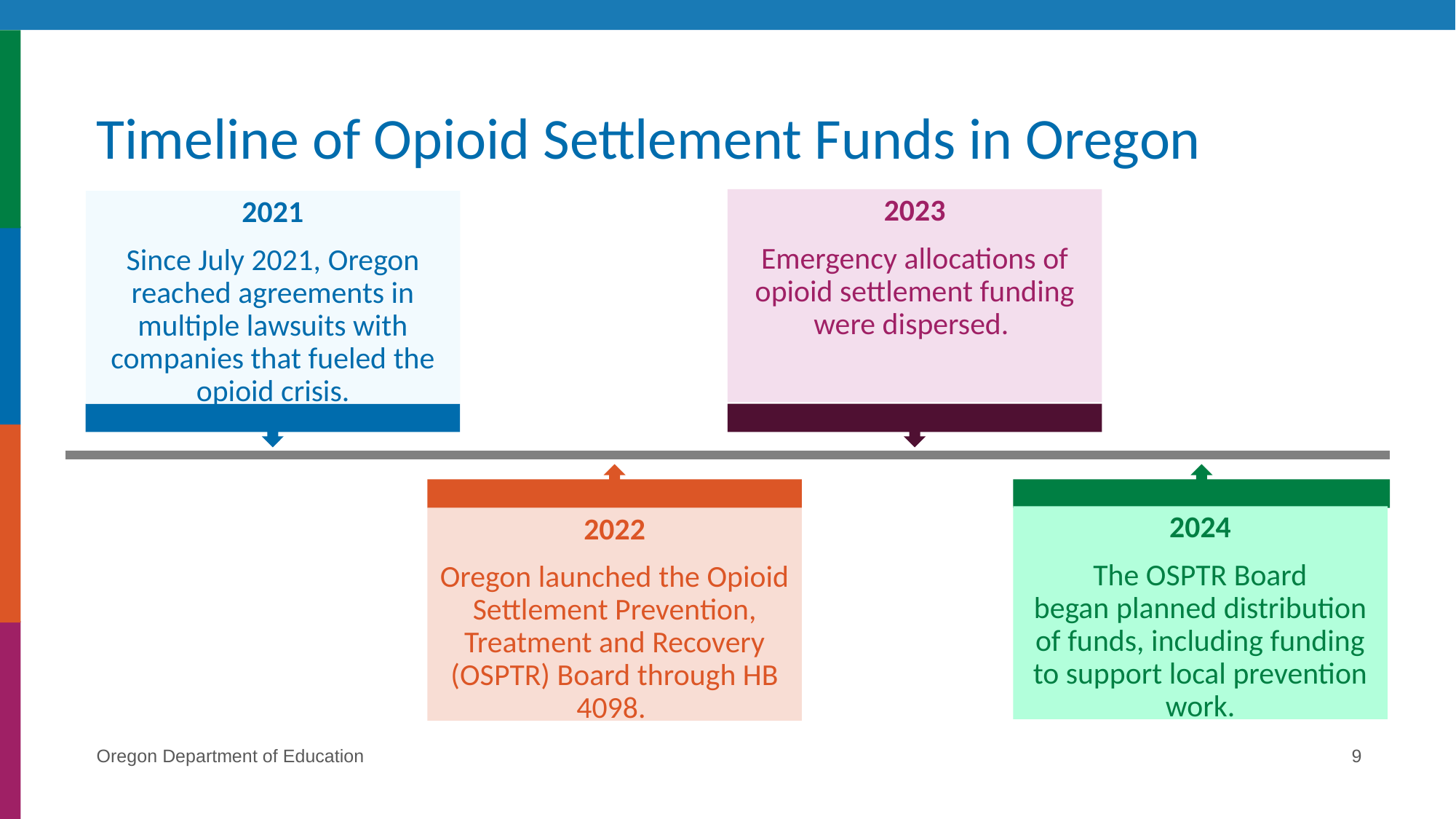

# Timeline of Opioid Settlement Funds in Oregon
2023
Emergency allocations of opioid settlement funding were dispersed.
2021
Since July 2021, Oregon reached agreements in multiple lawsuits with companies that fueled the opioid crisis.
2024
The OSPTR Board began planned distribution of funds, including funding to support local prevention work.
2022
Oregon launched the Opioid Settlement Prevention, Treatment and Recovery (OSPTR) Board through HB 4098.
Oregon Department of Education
9